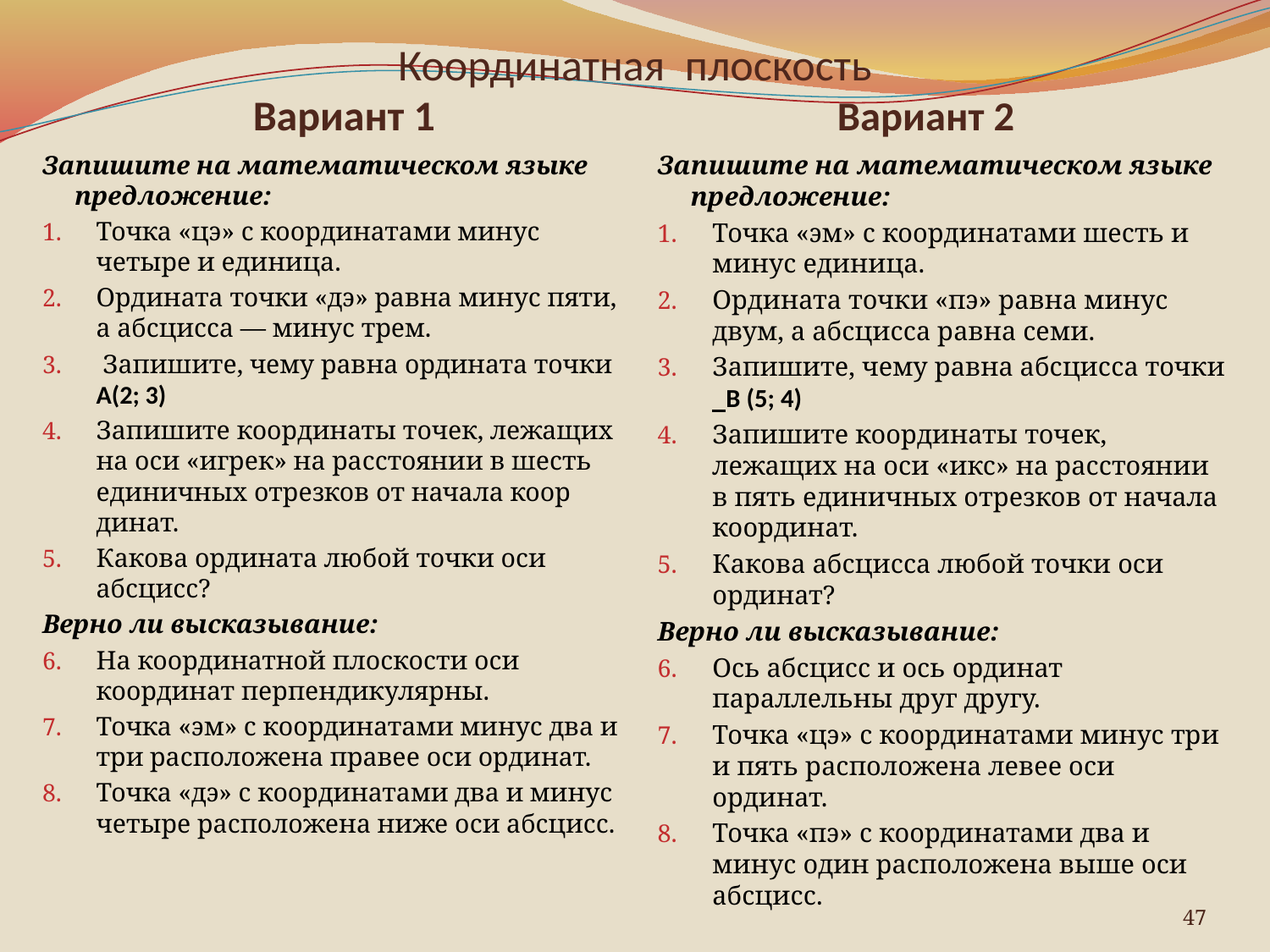

# Координатная  плоскость
Вариант 1
Вариант 2
Запишите на математическом языке предложение:
Точка «цэ» с координатами минус четыре и единица.
Ордината точки «дэ» равна минус пяти, а абсцисса — минус трем.
 Запишите, чему равна ордината точки А(2; 3)
Запишите координаты точек, лежащих на оси «игрек» на расстоянии в шесть единичных отрезков от начала коор­динат.
Какова ордината любой точки оси абсцисс?
Верно ли высказывание:
На координатной плоскости оси координат перпендикулярны.
Точка «эм» с координатами минус два и три расположена правее оси ординат.
Точка «дэ» с координатами два и минус четыре расположена ниже оси абсцисс.

Запишите на математическом языке предложение:
Точка «эм» с координатами шесть и минус единица.
Ордината точки «пэ» равна минус двум, а абсцисса равна семи.
Запишите, чему равна абсцисса точки   В (5; 4)
Запишите координаты точек, лежащих на оси «икс» на расстоянии в пять единичных отрезков от начала координат.
Какова абсцисса любой точки оси ординат?
Верно ли высказывание:
Ось абсцисс и ось ординат параллельны друг другу.
Точка «цэ» с координатами минус три и пять расположена левее оси ординат.
Точка «пэ» с координатами два и минус один расположена выше оси абсцисс.

47